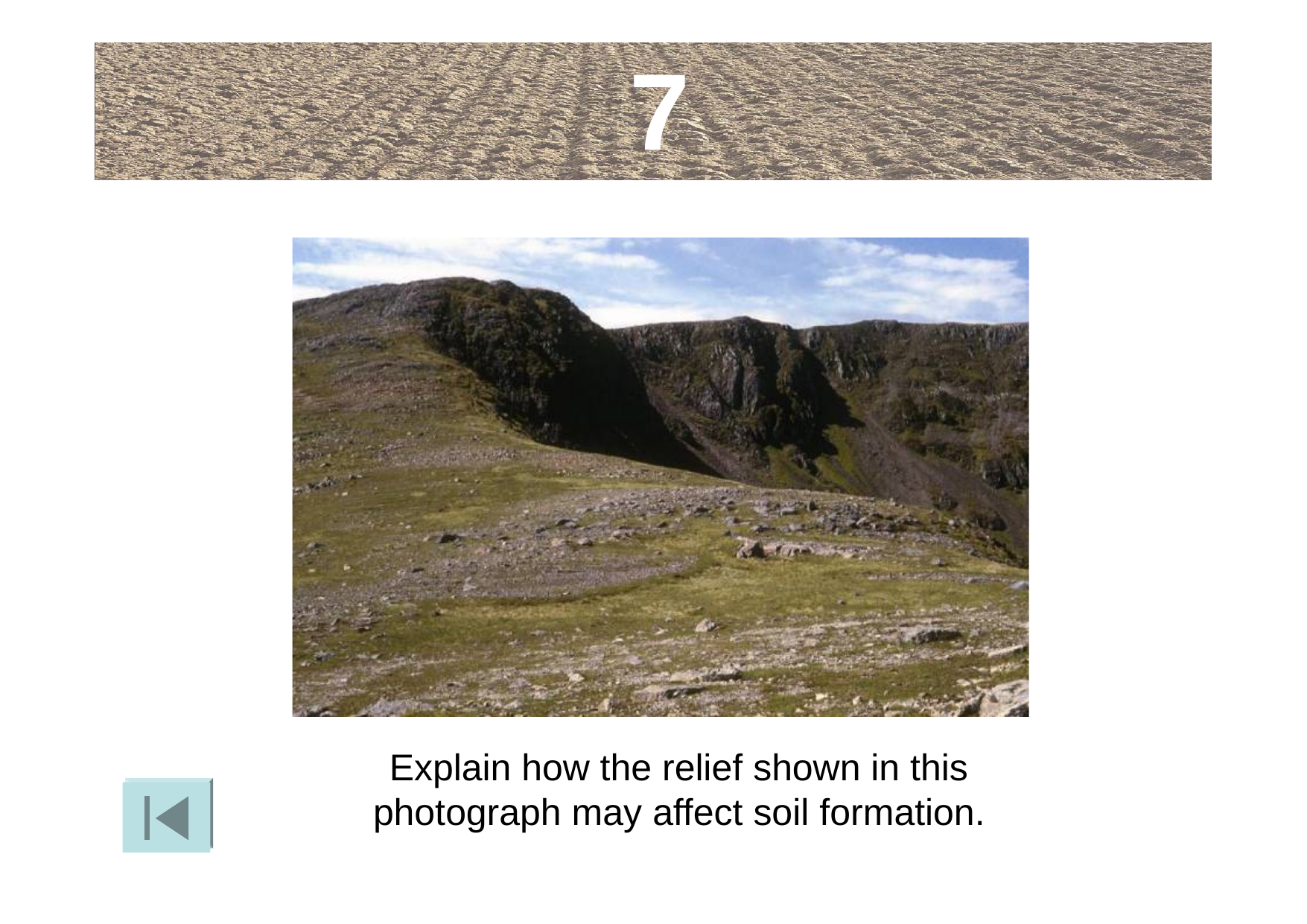

7

Explain how the relief shown in this photograph may affect soil formation.